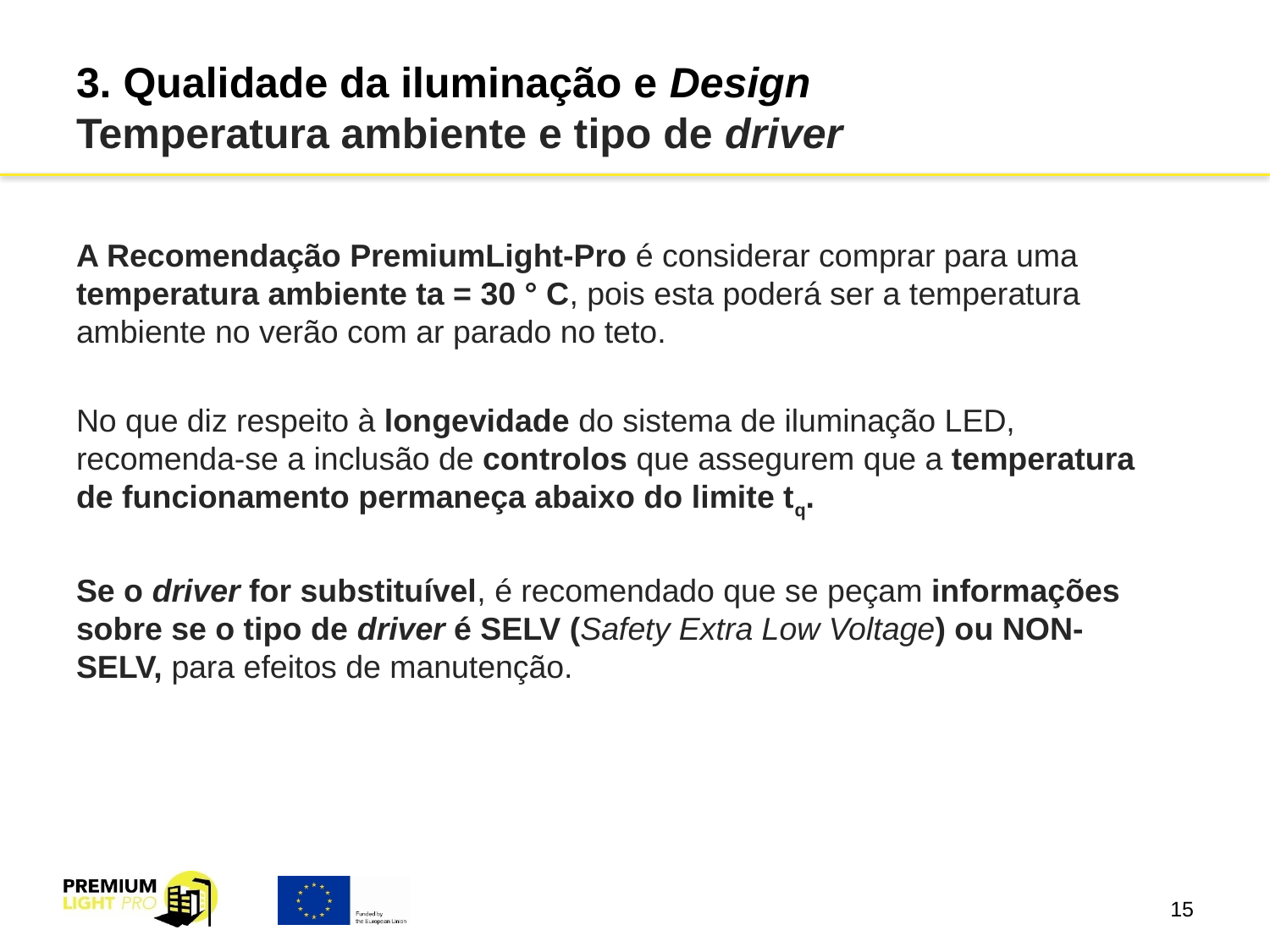

# 3. Qualidade da iluminação e Design Temperatura ambiente e tipo de driver
A Recomendação PremiumLight-Pro é considerar comprar para uma temperatura ambiente ta = 30 ° C, pois esta poderá ser a temperatura ambiente no verão com ar parado no teto.

No que diz respeito à longevidade do sistema de iluminação LED, recomenda-se a inclusão de controlos que assegurem que a temperatura de funcionamento permaneça abaixo do limite tq.

Se o driver for substituível, é recomendado que se peçam informações sobre se o tipo de driver é SELV (Safety Extra Low Voltage) ou NON-SELV, para efeitos de manutenção.